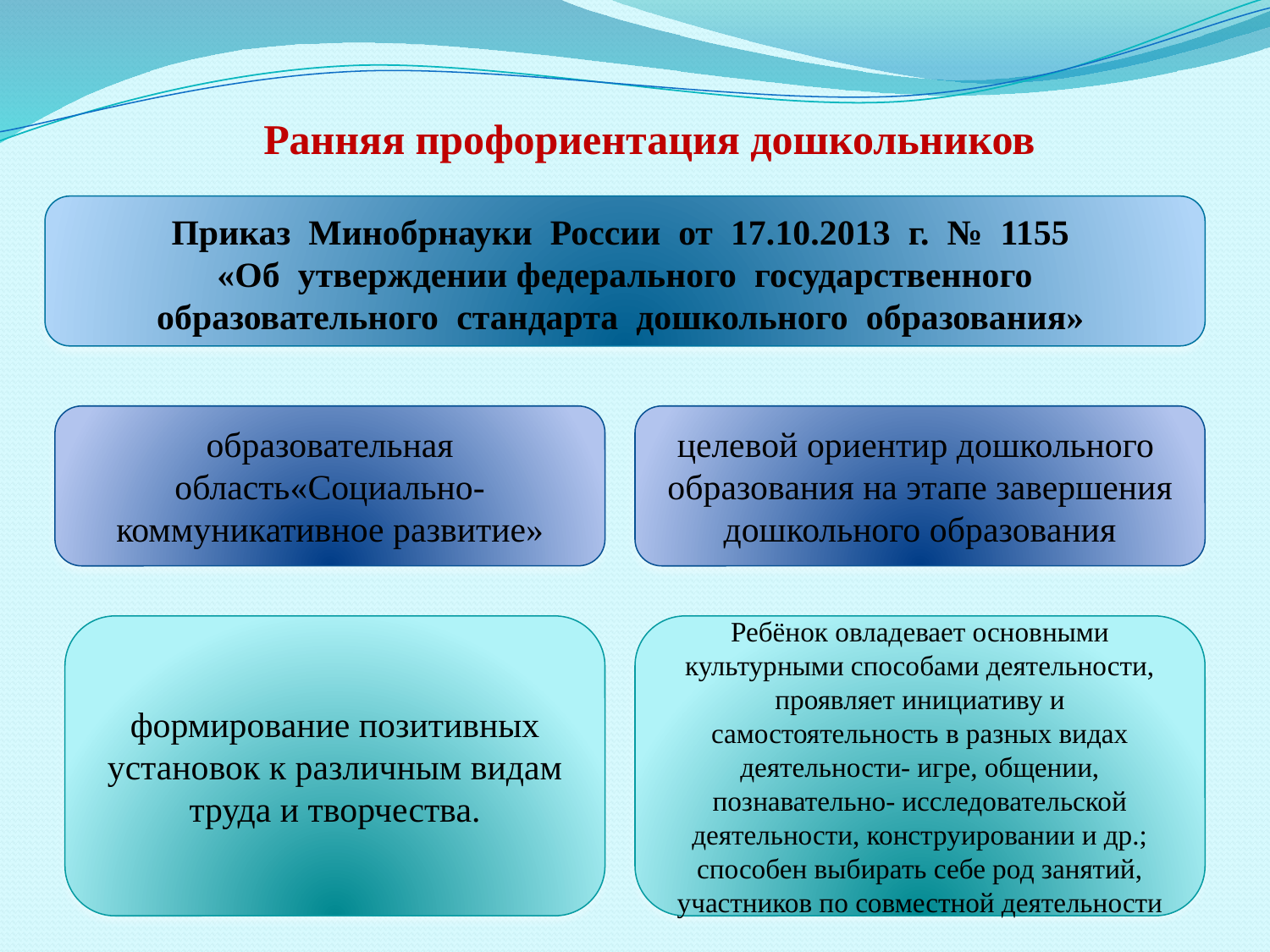

Ранняя профориентация дошкольников
Приказ  Минобрнауки  России  от  17.10.2013  г.  №  1155
 «Об  утверждении федерального  государственного  образовательного  стандарта  дошкольного  образования»
образовательная область«Социально-коммуникативное развитие»
целевой ориентир дошкольного  образования на этапе завершения дошкольного образования
формирование позитивных установок к различным видам труда и творчества.
Ребёнок овладевает основными культурными способами деятельности, проявляет инициативу и самостоятельность в разных видах деятельности- игре, общении, познавательно- исследовательской деятельности, конструировании и др.; способен выбирать себе род занятий, участников по совместной деятельности